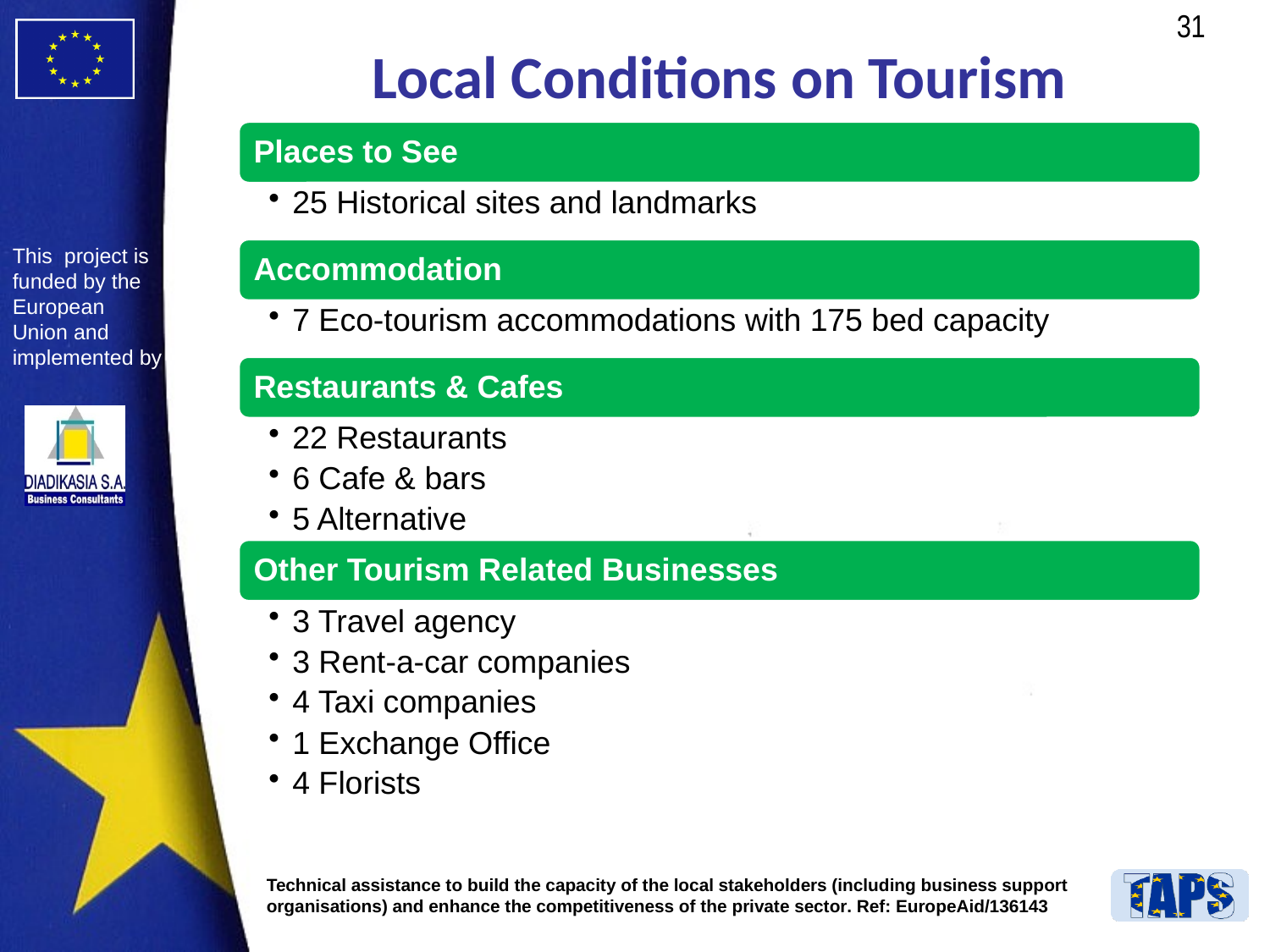

# Local Conditions on Tourism
Places to See
25 Historical sites and landmarks
Accommodation
7 Eco-tourism accommodations with 175 bed capacity
Restaurants & Cafes
22 Restaurants
6 Cafe & bars
5 Alternative
Other Tourism Related Businesses
3 Travel agency
3 Rent-a-car companies
4 Taxi companies
1 Exchange Office
4 Florists